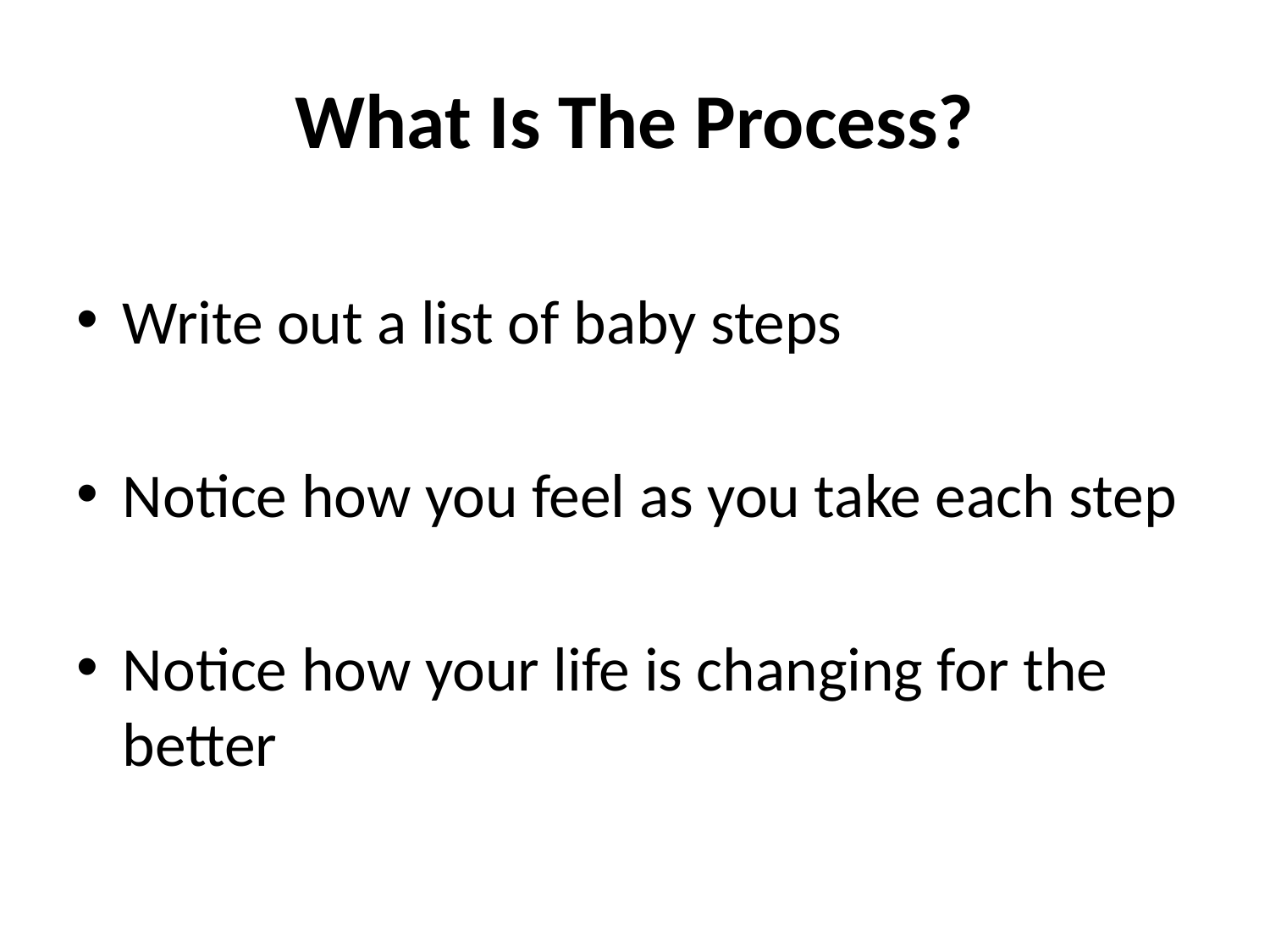

# What Is The Process?
Write out a list of baby steps

Notice how you feel as you take each step

Notice how your life is changing for the better